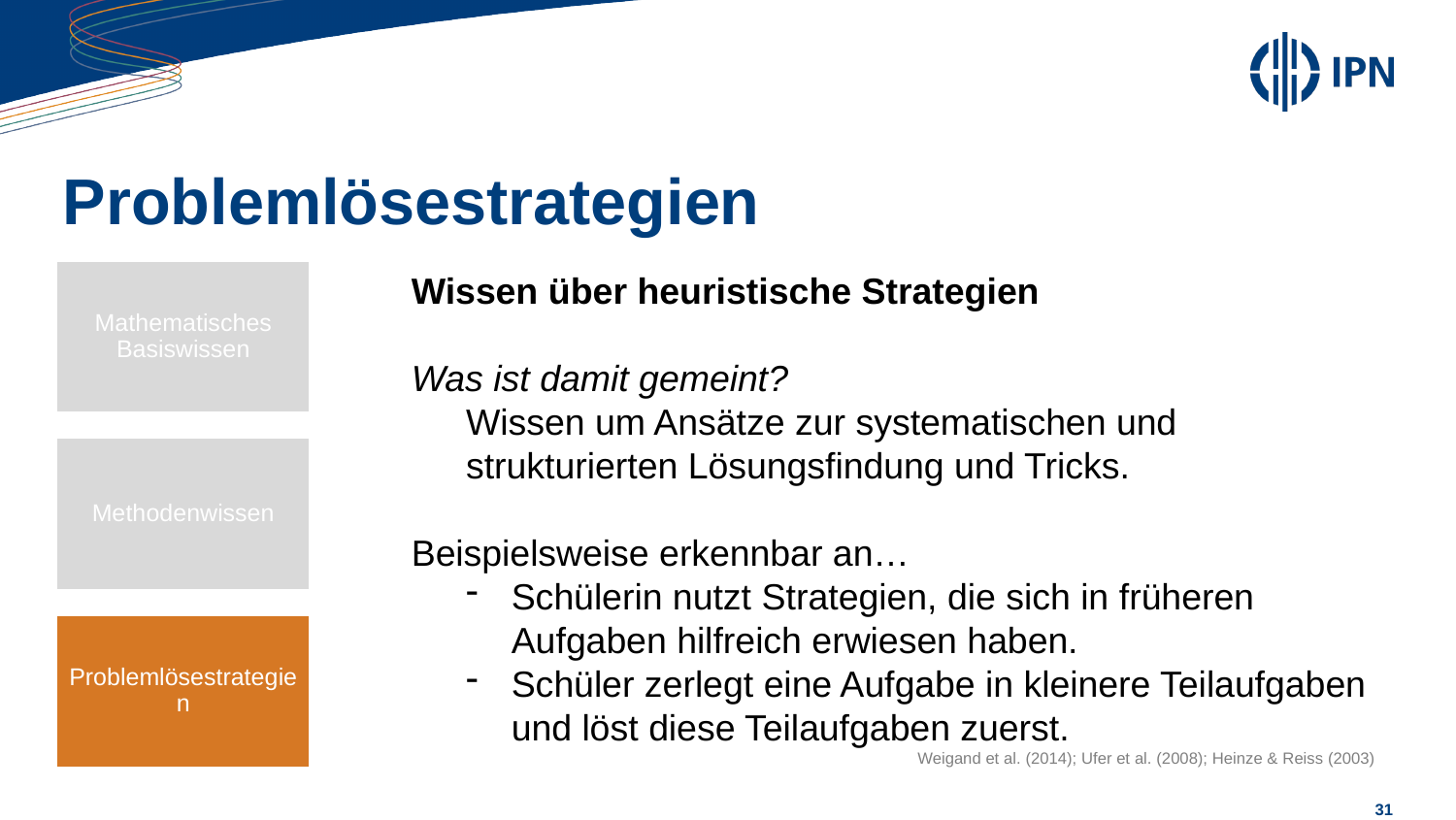

# Problemlösestrategien
Wissen über heuristische Strategien
Was ist damit gemeint?
Wissen um Ansätze zur systematischen und strukturierten Lösungsfindung und Tricks.

Beispielsweise erkennbar an…
Schülerin nutzt Strategien, die sich in früheren Aufgaben hilfreich erwiesen haben.
Schüler zerlegt eine Aufgabe in kleinere Teilaufgaben und löst diese Teilaufgaben zuerst.
Weigand et al. (2014); Ufer et al. (2008); Heinze & Reiss (2003)
Mathematisches Basiswissen
Methodenwissen
Problemlösestrategien

31